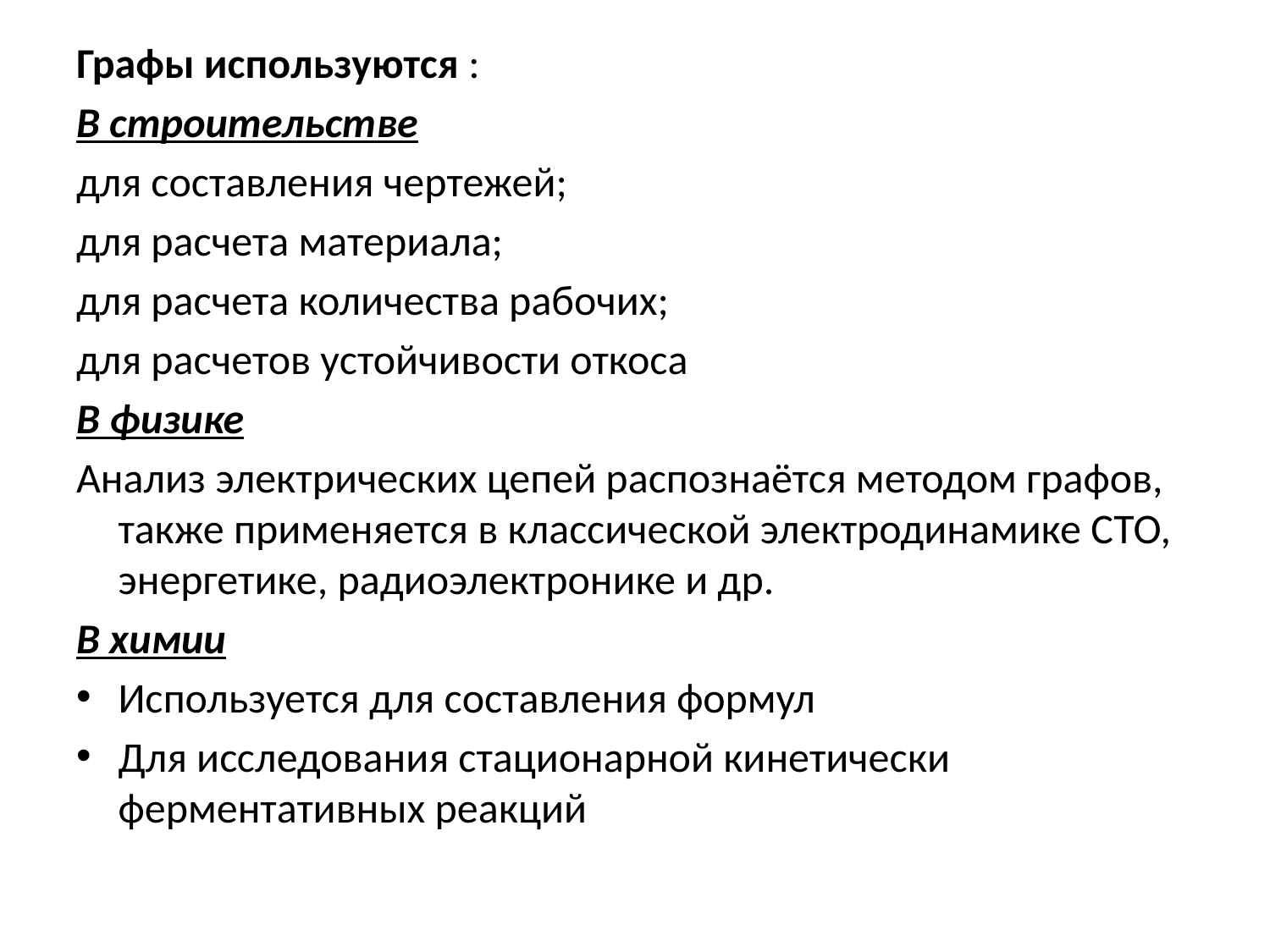

Графы используются :
В строительстве
для составления чертежей;
для расчета материала;
для расчета количества рабочих;
для расчетов устойчивости откоса
В физике
Анализ электрических цепей распознаётся методом графов, также применяется в классической электродинамике СТО, энергетике, радиоэлектронике и др.
В химии
Используется для составления формул
Для исследования стационарной кинетически ферментативных реакций